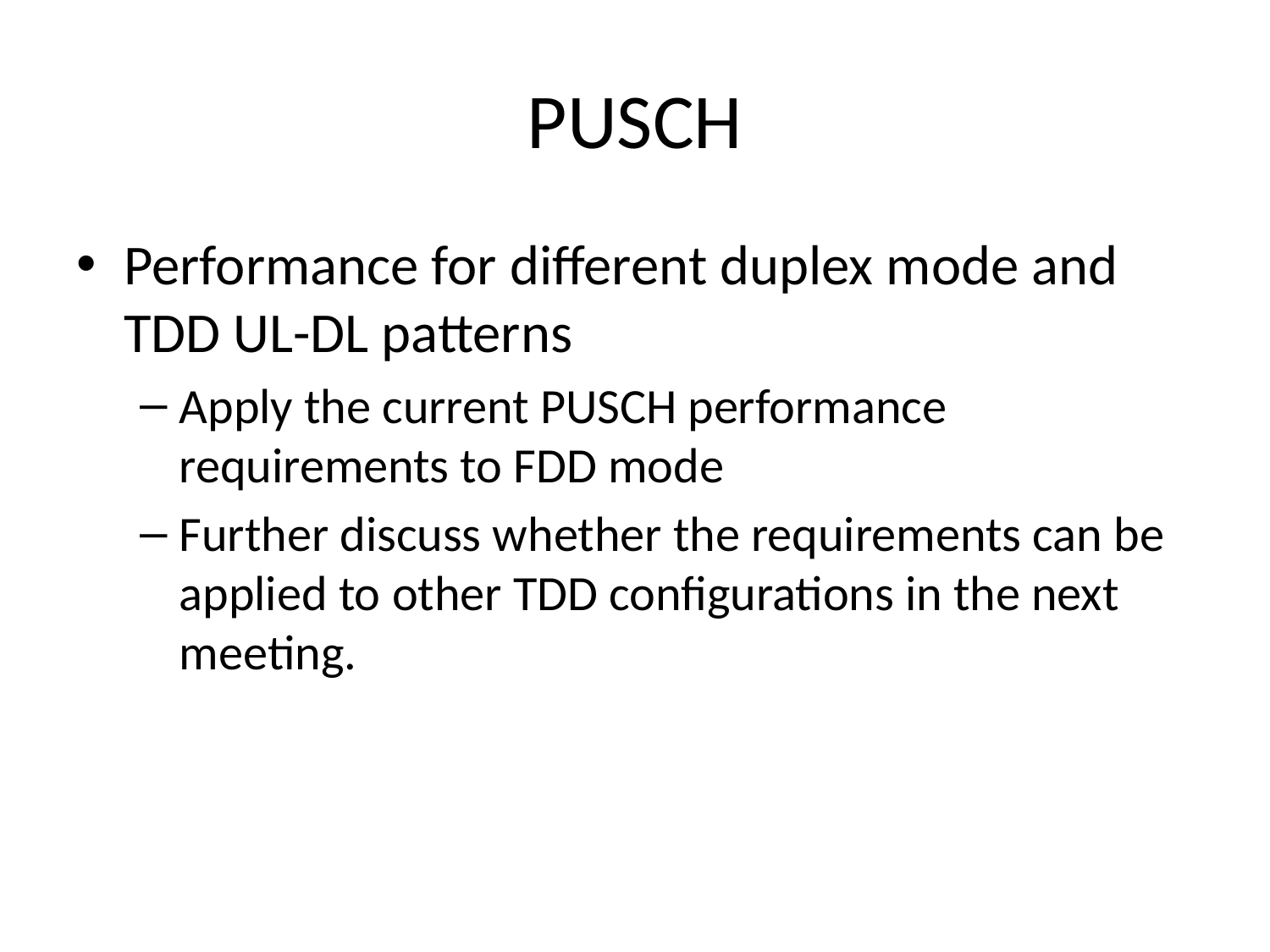

# PUSCH
Performance for different duplex mode and TDD UL-DL patterns
Apply the current PUSCH performance requirements to FDD mode
Further discuss whether the requirements can be applied to other TDD configurations in the next meeting.